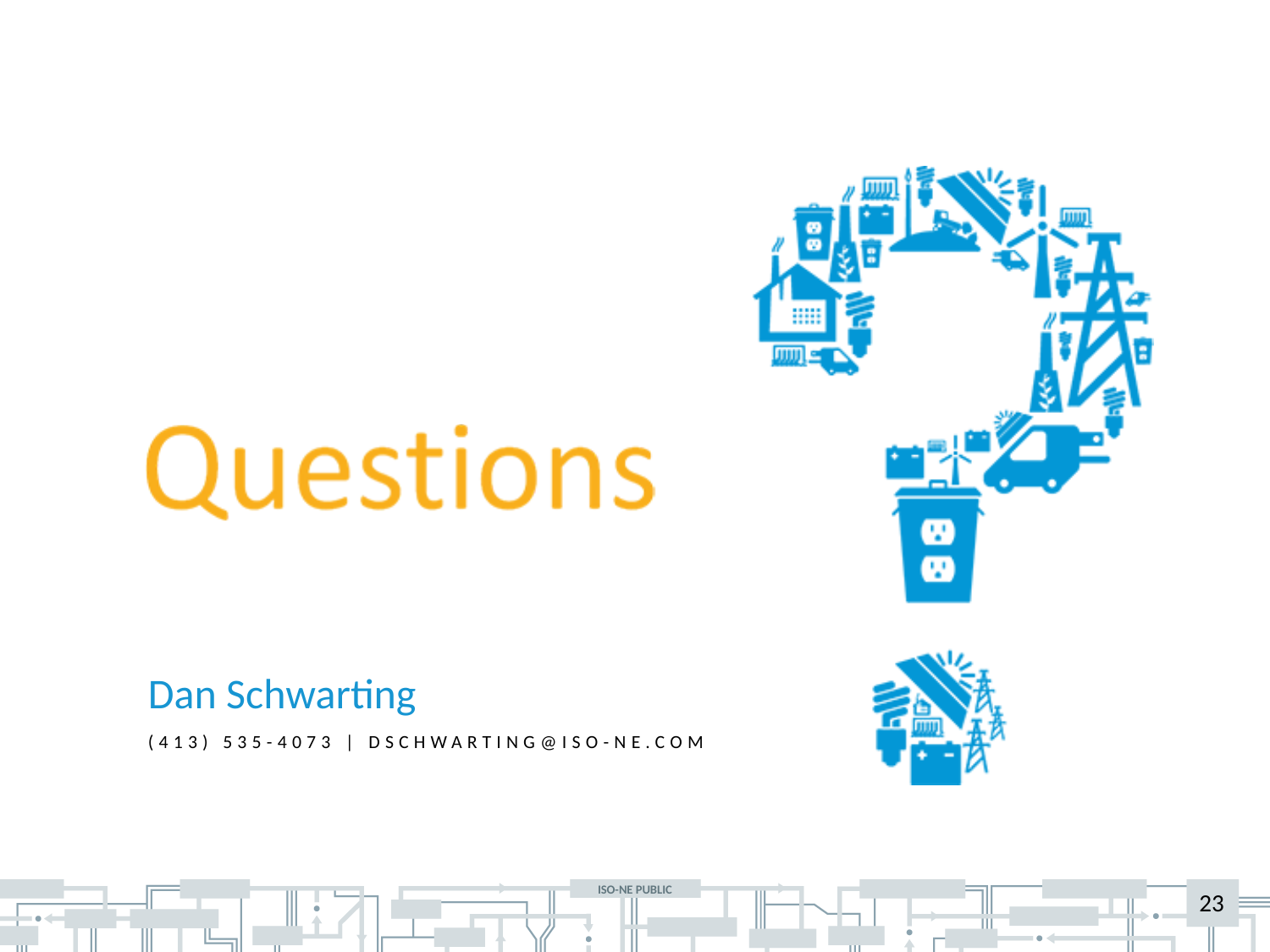

Dan Schwarting
(413) 535-4073 | dschwarting@iso-ne.com
23